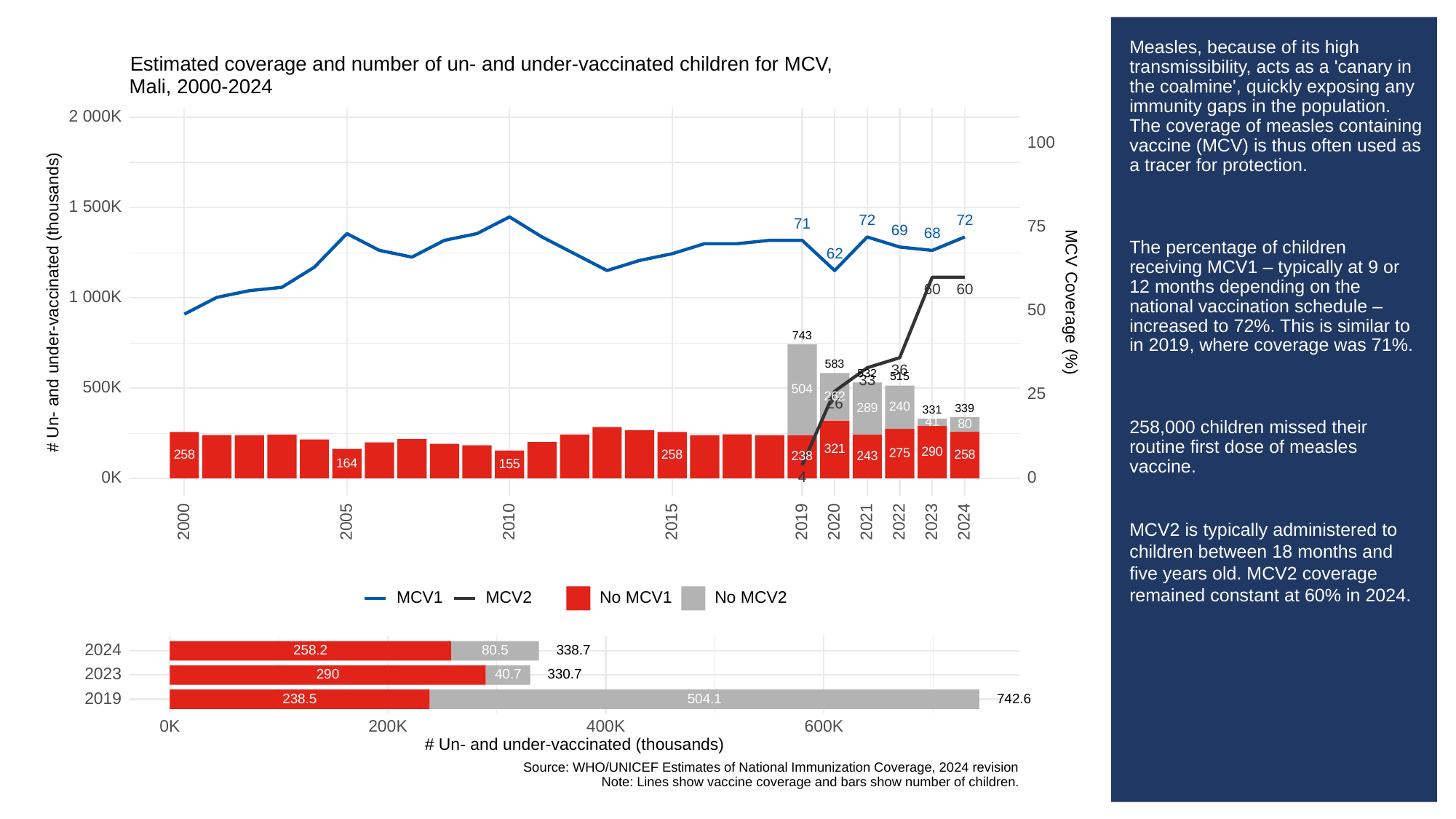

# Measles, because of its high transmissibility, acts as a 'canary in the coalmine', quickly exposing any immunity gaps in the population. The coverage of measles containing vaccine (MCV) is thus often used as a tracer for protection.

The percentage of children receiving MCV1 – typically at 9 or 12 months depending on the national vaccination schedule – increased to 72%. This is similar to in 2019, where coverage was 71%.

258,000 children missed their routine first dose of measles vaccine.

MCV2 is typically administered to children between 18 months and five years old. MCV2 coverage remained constant at 60% in 2024.

Estimated coverage and number of un- and under-vaccinated children for MCV,
Mali, 2000-2024

2 000K

100

1 500K

72
72

71
75
69
68
62

60
60
1 000K
# Un- and under-vaccinated (thousands)
MCV Coverage (%)

50
743

583
36
532
515

33
500K

504

25
262
26
240
289
339
331

41

80

321

290
275

258
258
258

243
238
164
155
0K
0
4

2023
2000
2005
2010
2015
2019
2020
2021
2022
2024

MCV1
MCV2
No MCV1
No MCV2

2024
338.7
258.2
80.5

2023
330.7
290
40.7

2019
238.5
504.1
742.6

0K
200K
400K
600K
# Un- and under-vaccinated (thousands)
Source: WHO/UNICEF Estimates of National Immunization Coverage, 2024 revision
Note: Lines show vaccine coverage and bars show number of children.